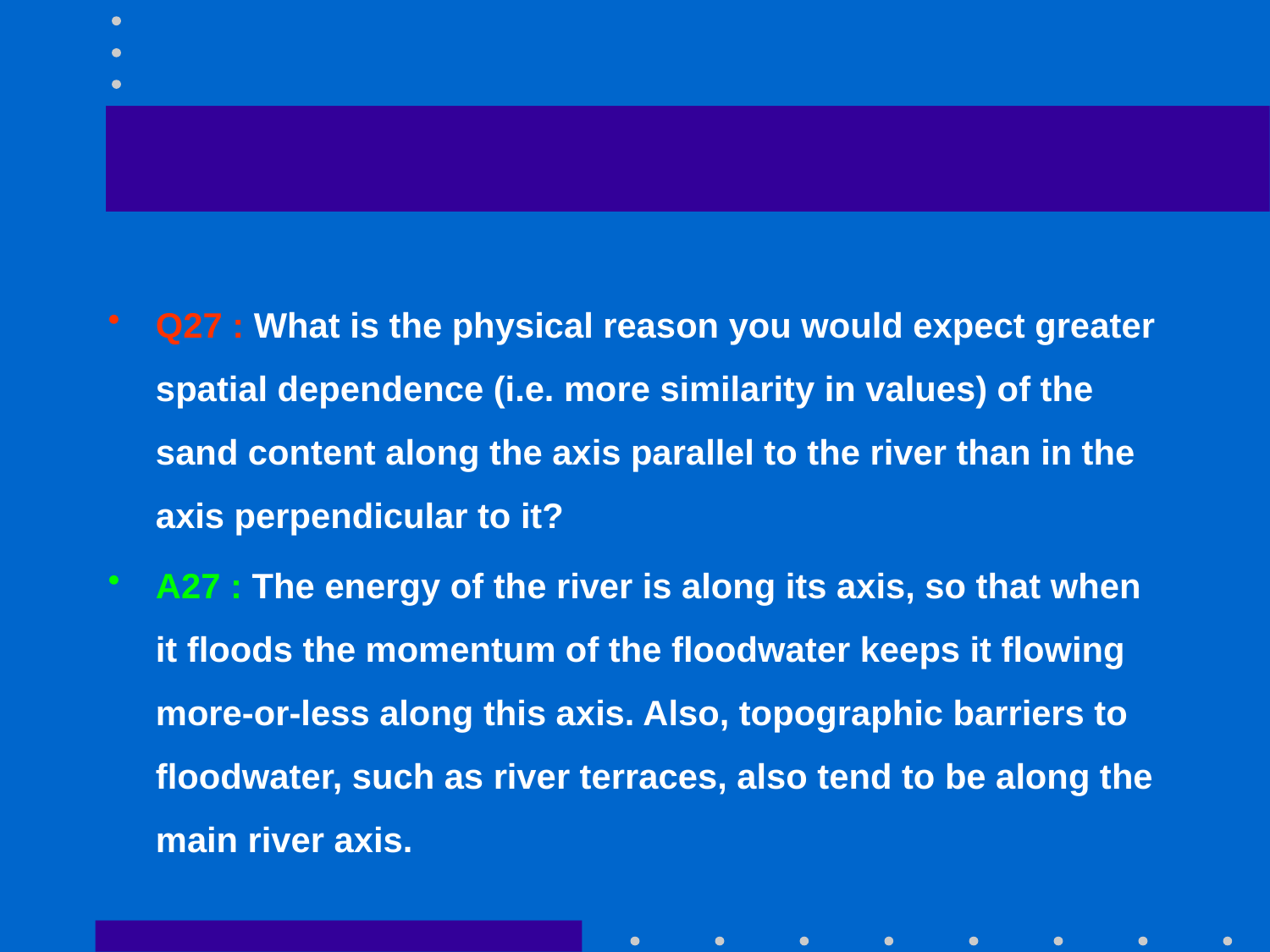

#
Q27 : What is the physical reason you would expect greater spatial dependence (i.e. more similarity in values) of the sand content along the axis parallel to the river than in the axis perpendicular to it?
A27 : The energy of the river is along its axis, so that when it floods the momentum of the floodwater keeps it flowing more-or-less along this axis. Also, topographic barriers to floodwater, such as river terraces, also tend to be along the main river axis.